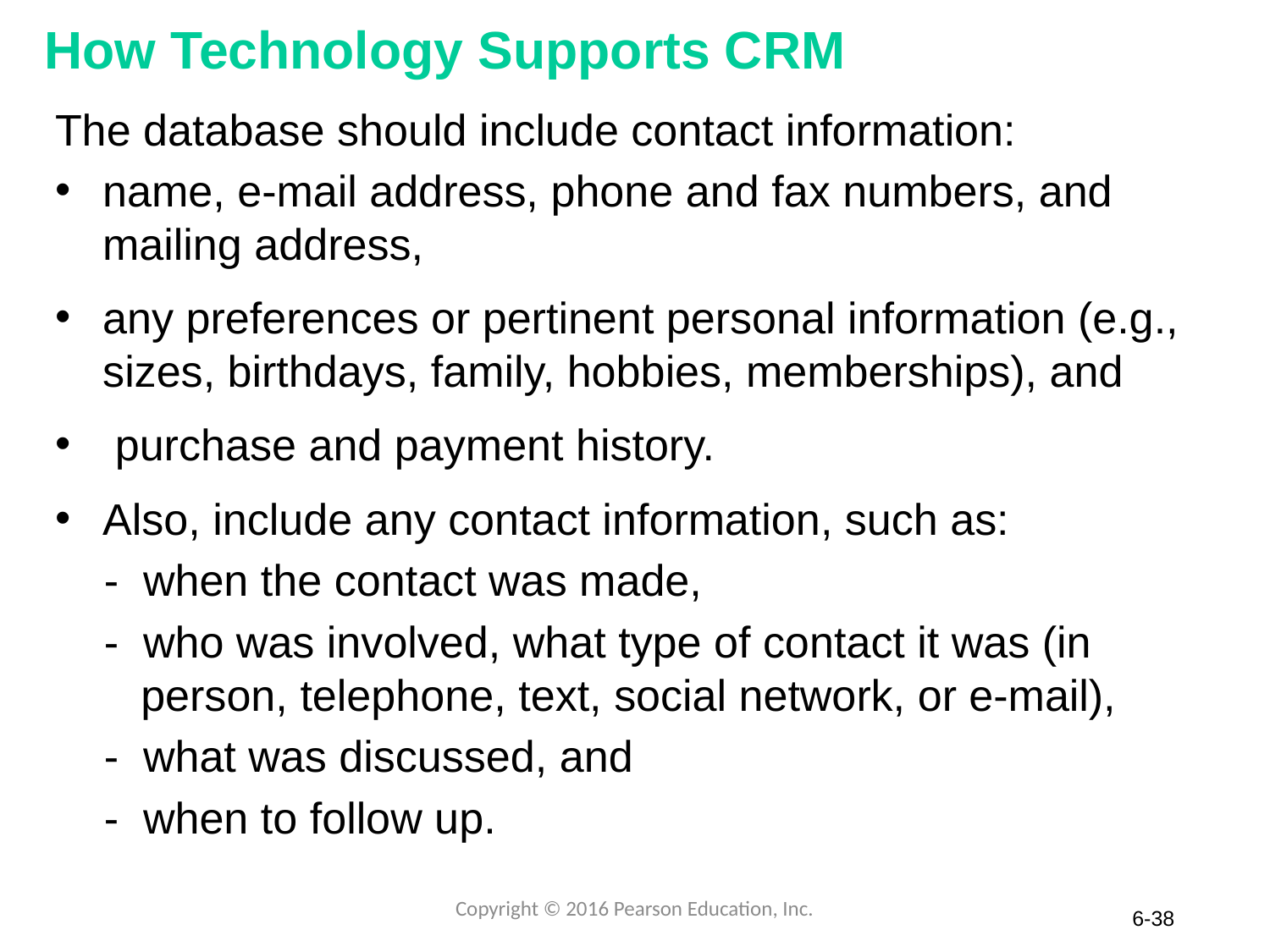

# How Technology Supports CRM
The database should include contact information:
name, e-mail address, phone and fax numbers, and mailing address,

any preferences or pertinent personal information (e.g., sizes, birthdays, family, hobbies, memberships), and

 purchase and payment history.

Also, include any contact information, such as:
    -  when the contact was made,
    -  who was involved, what type of contact it was (in
       person, telephone, text, social network, or e-mail),
    -  what was discussed, and
    -  when to follow up.

Copyright © 2016 Pearson Education, Inc.